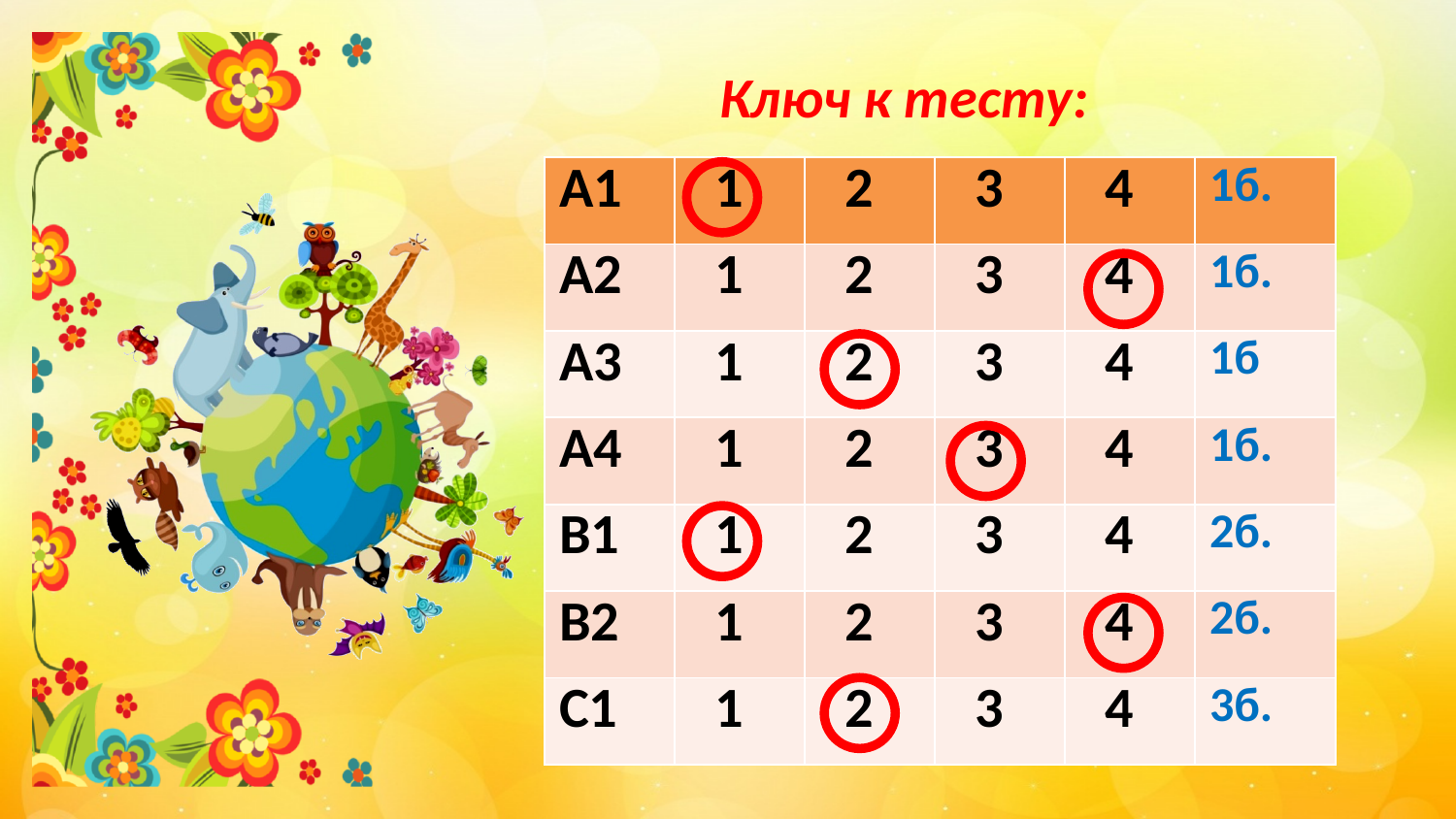

Ключ к тесту:

| А1 | 1 | 2 | 3 | 4 | 1б. |
| --- | --- | --- | --- | --- | --- |
| А2 | 1 | 2 | 3 | 4 | 1б. |
| А3 | 1 | 2 | 3 | 4 | 1б |
| А4 | 1 | 2 | 3 | 4 | 1б. |
| В1 | 1 | 2 | 3 | 4 | 2б. |
| В2 | 1 | 2 | 3 | 4 | 2б. |
| С1 | 1 | 2 | 3 | 4 | 3б. |